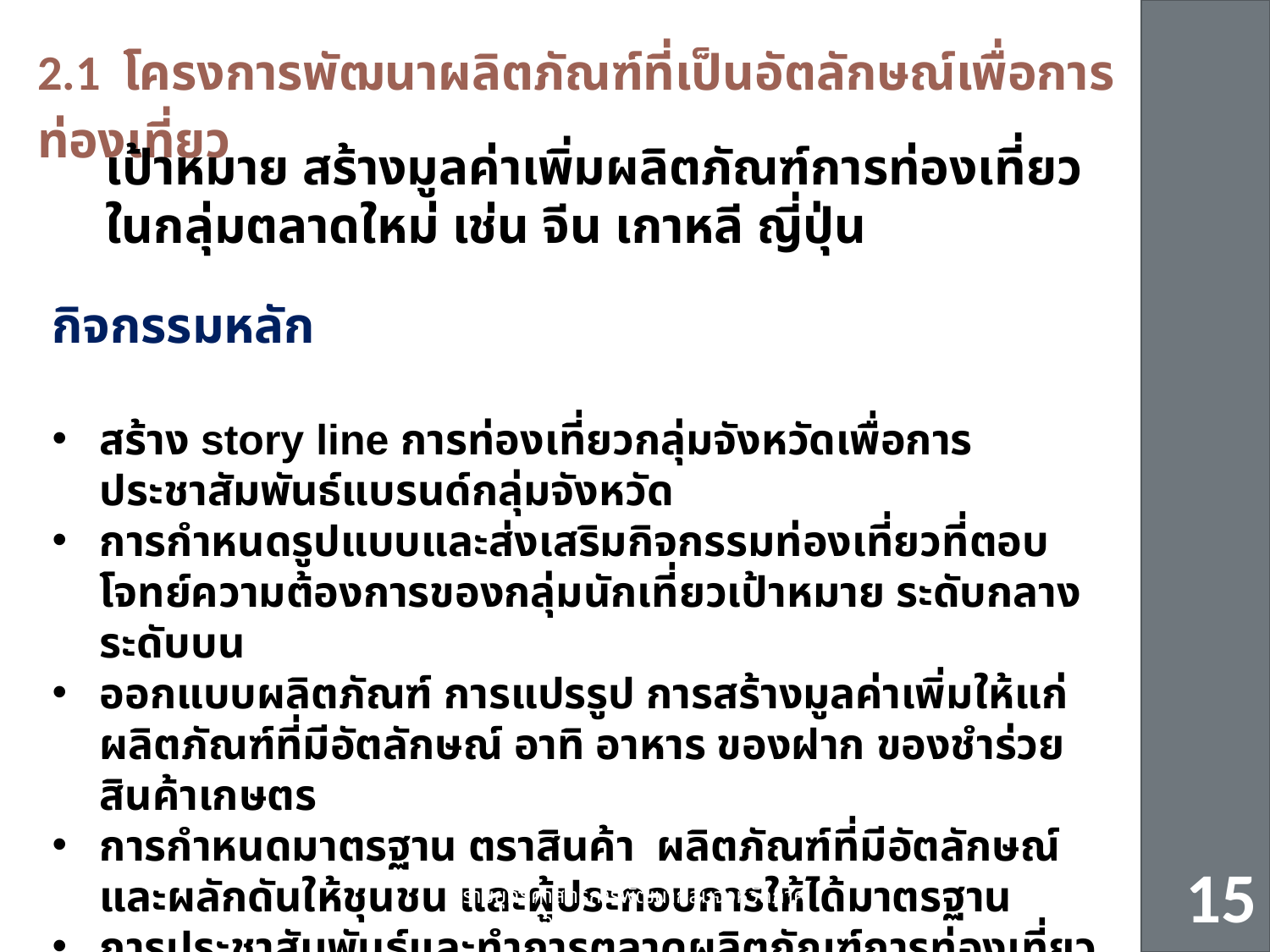

Flagship
project
2.1  โครงการพัฒนาผลิตภัณฑ์ที่เป็นอัตลักษณ์เพื่อการท่องเที่ยว
	เป้าหมาย สร้างมูลค่าเพิ่มผลิตภัณฑ์การท่องเที่ยวในกลุ่มตลาดใหม่ เช่น จีน เกาหลี ญี่ปุ่น
กิจกรรมหลัก

สร้าง story line การท่องเที่ยวกลุ่มจังหวัดเพื่อการประชาสัมพันธ์แบรนด์กลุ่มจังหวัด
การกำหนดรูปแบบและส่งเสริมกิจกรรมท่องเที่ยวที่ตอบโจทย์ความต้องการของกลุ่มนักเที่ยวเป้าหมาย ระดับกลาง ระดับบน
ออกแบบผลิตภัณฑ์ การแปรรูป การสร้างมูลค่าเพิ่มให้แก่ผลิตภัณฑ์ที่มีอัตลักษณ์ อาทิ อาหาร ของฝาก ของชำร่วย สินค้าเกษตร
การกำหนดมาตรฐาน ตราสินค้า  ผลิตภัณฑ์ที่มีอัตลักษณ์และผลักดันให้ชุนชน และผู้ประกอบการให้ได้มาตรฐาน
การประชาสัมพันธ์และทำการตลาดผลิตภัณฑ์การท่องเที่ยวที่เป็นอัตลักษณ์

กิจกรรม
15
ร่ายยุทธศาสตร์การพัฒนากลุ่มจังหวัดภาคเหนือตอนบน ๑ (๒๕๕๗-๒๕๖๐)